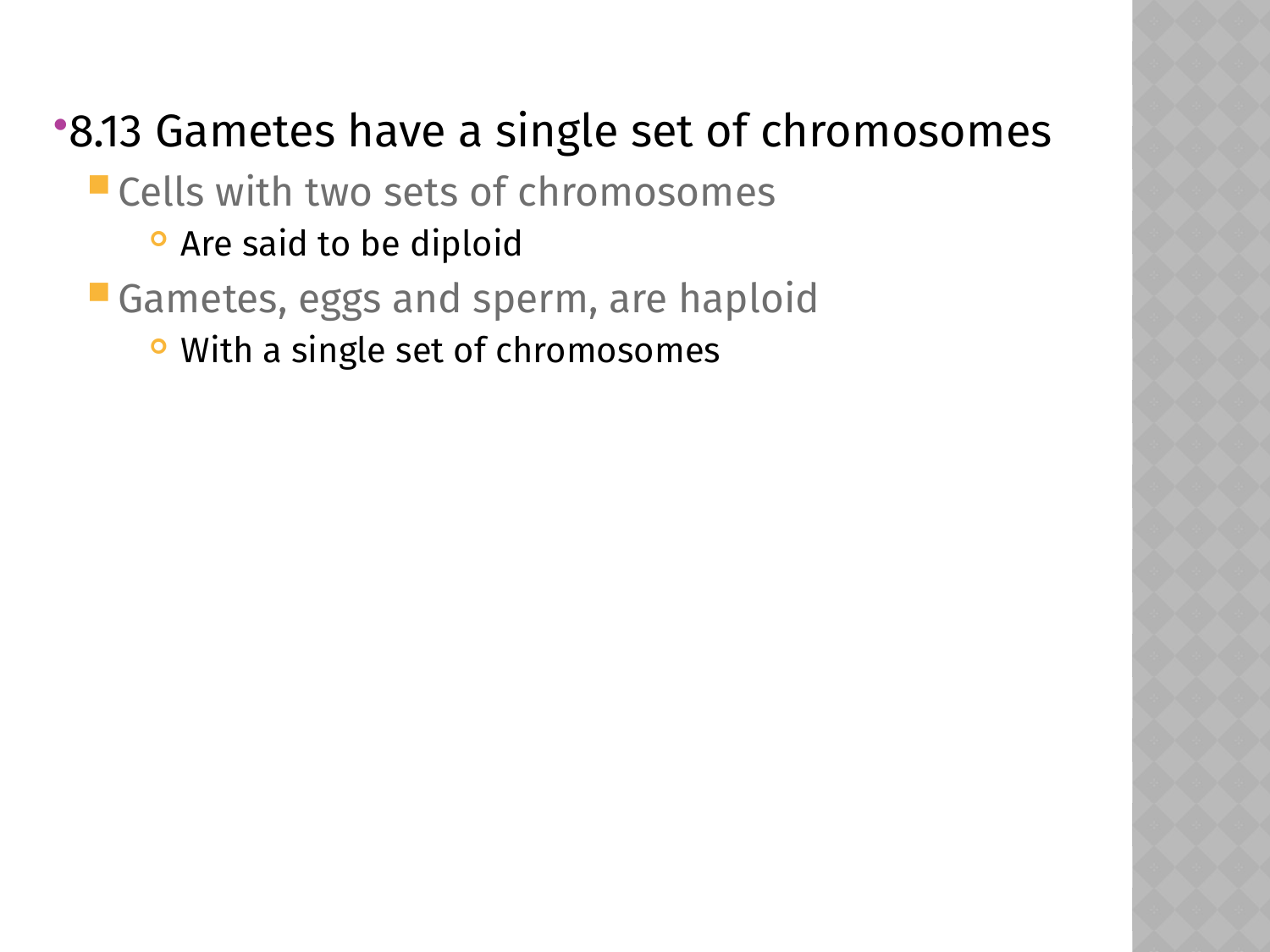

8.13 Gametes have a single set of chromosomes
Cells with two sets of chromosomes
Are said to be diploid
Gametes, eggs and sperm, are haploid
With a single set of chromosomes